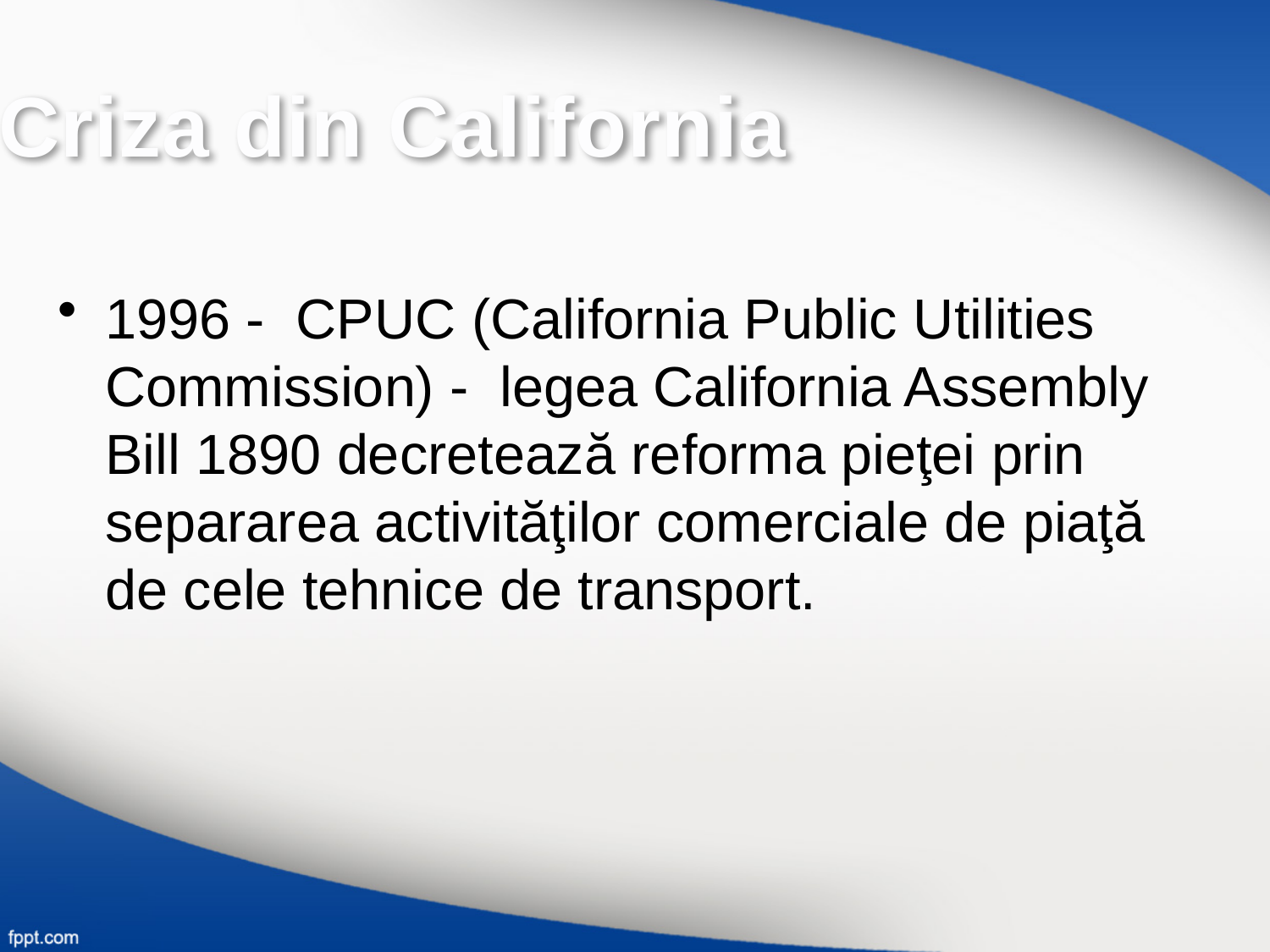

Criza din California
1996 -  CPUC (California Public Utilities Commission) -  legea California Assembly Bill 1890 decretează reforma pieţei prin separarea activităţilor comerciale de piaţă de cele tehnice de transport.